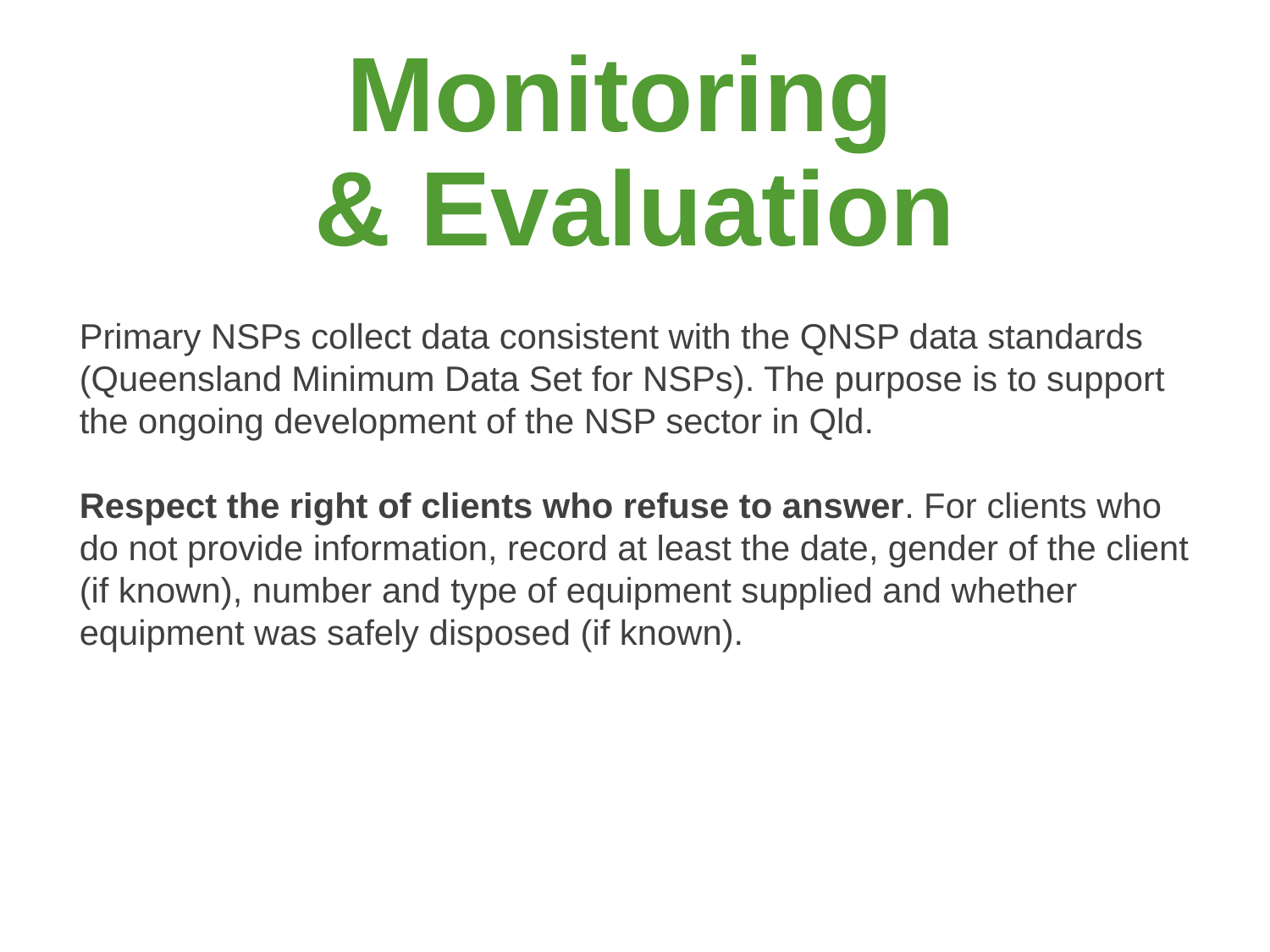

# Monitoring & Evaluation
Primary NSPs collect data consistent with the QNSP data standards (Queensland Minimum Data Set for NSPs). The purpose is to support the ongoing development of the NSP sector in Qld.

Respect the right of clients who refuse to answer. For clients who do not provide information, record at least the date, gender of the client (if known), number and type of equipment supplied and whether equipment was safely disposed (if known).